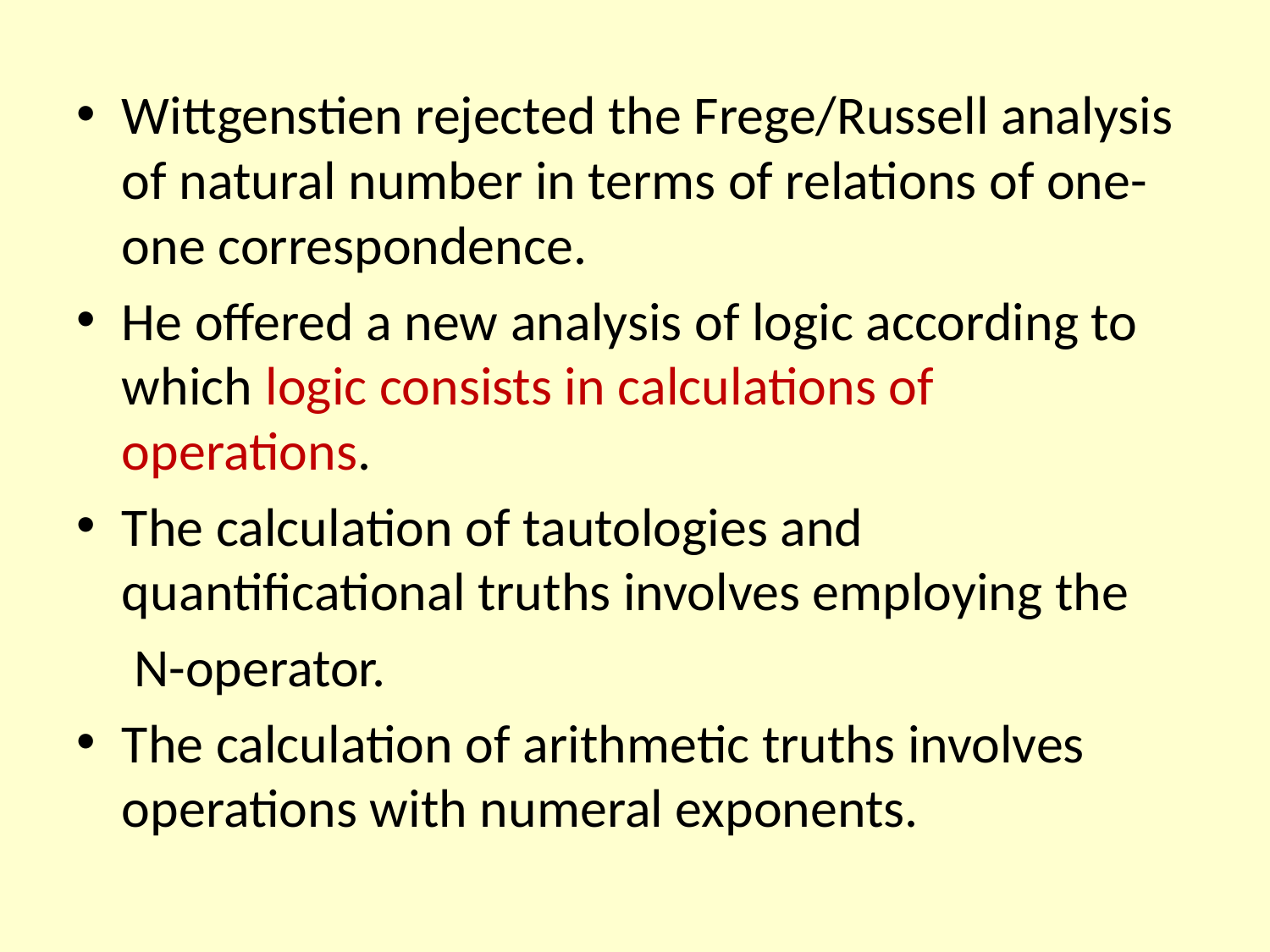

Wittgenstien rejected the Frege/Russell analysis of natural number in terms of relations of one-one correspondence.
He offered a new analysis of logic according to which logic consists in calculations of operations.
The calculation of tautologies and quantificational truths involves employing the
	 N-operator.
The calculation of arithmetic truths involves operations with numeral exponents.